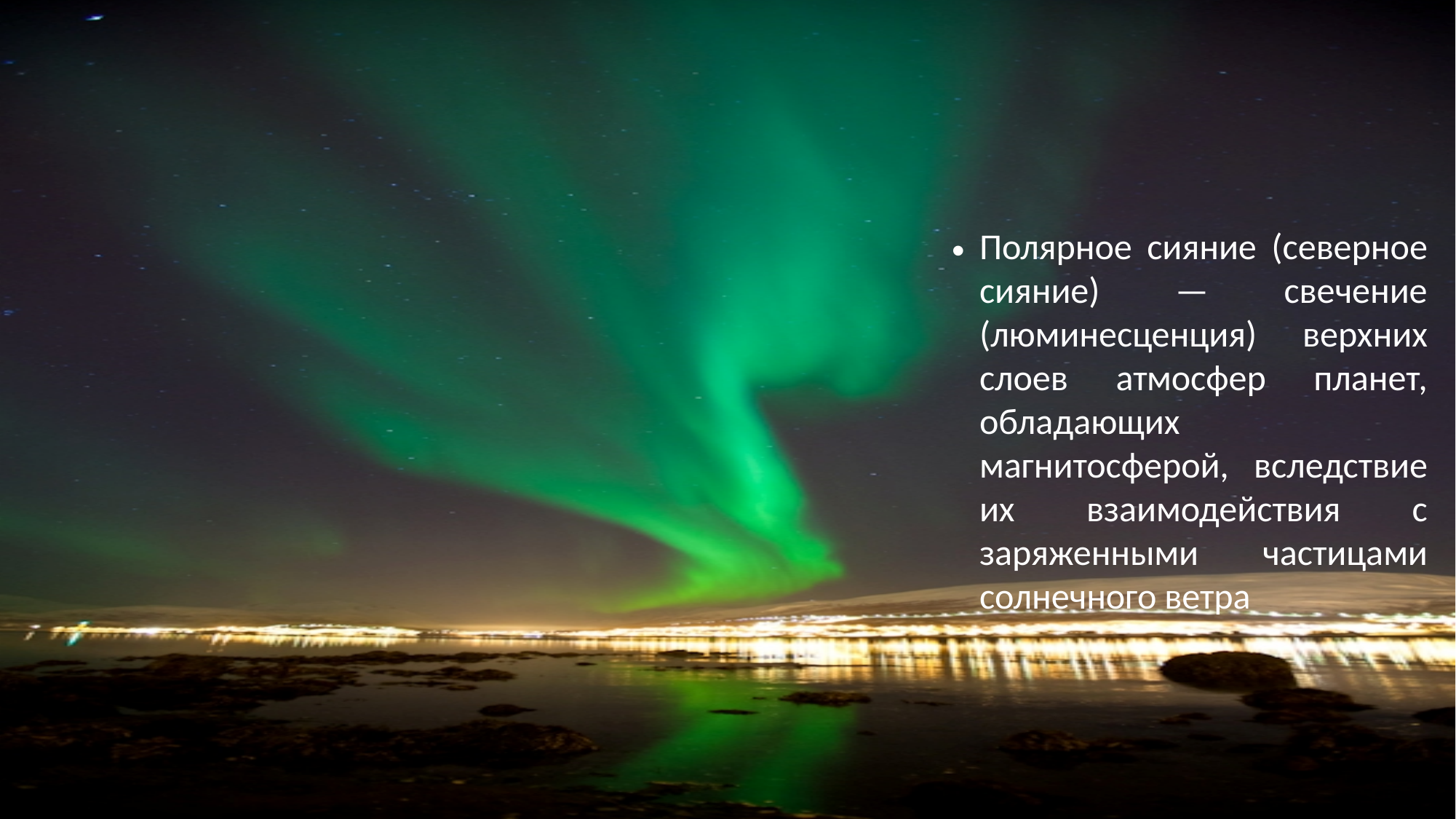

Полярное сияние (северное сияние) — свечение (люминесценция) верхних слоев атмосфер планет, обладающих магнитосферой, вследствие их взаимодействия с заряженными частицами солнечного ветра